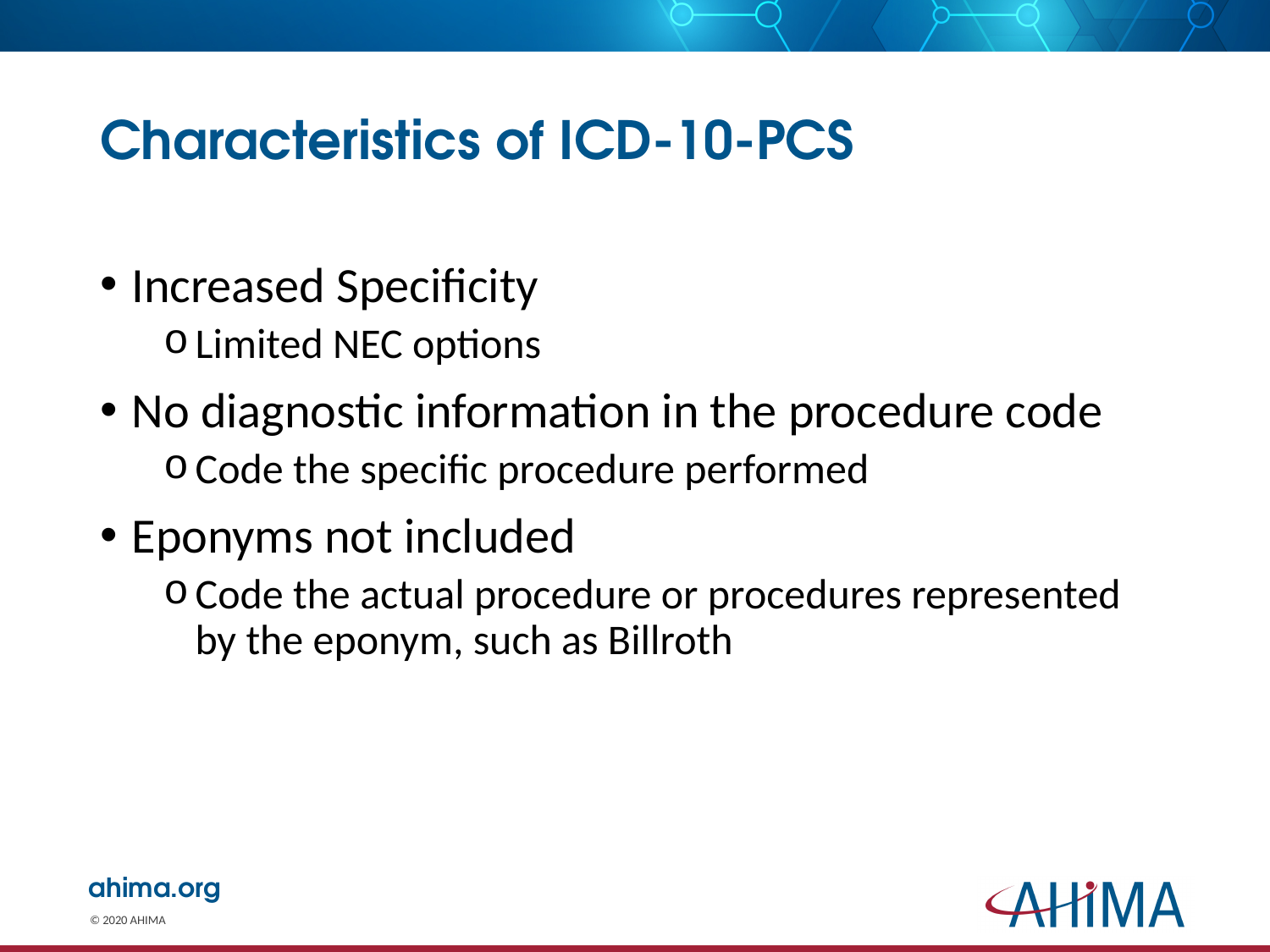

# Characteristics of ICD-10-PCS
Increased Specificity
Limited NEC options
No diagnostic information in the procedure code
Code the specific procedure performed
Eponyms not included
Code the actual procedure or procedures represented by the eponym, such as Billroth